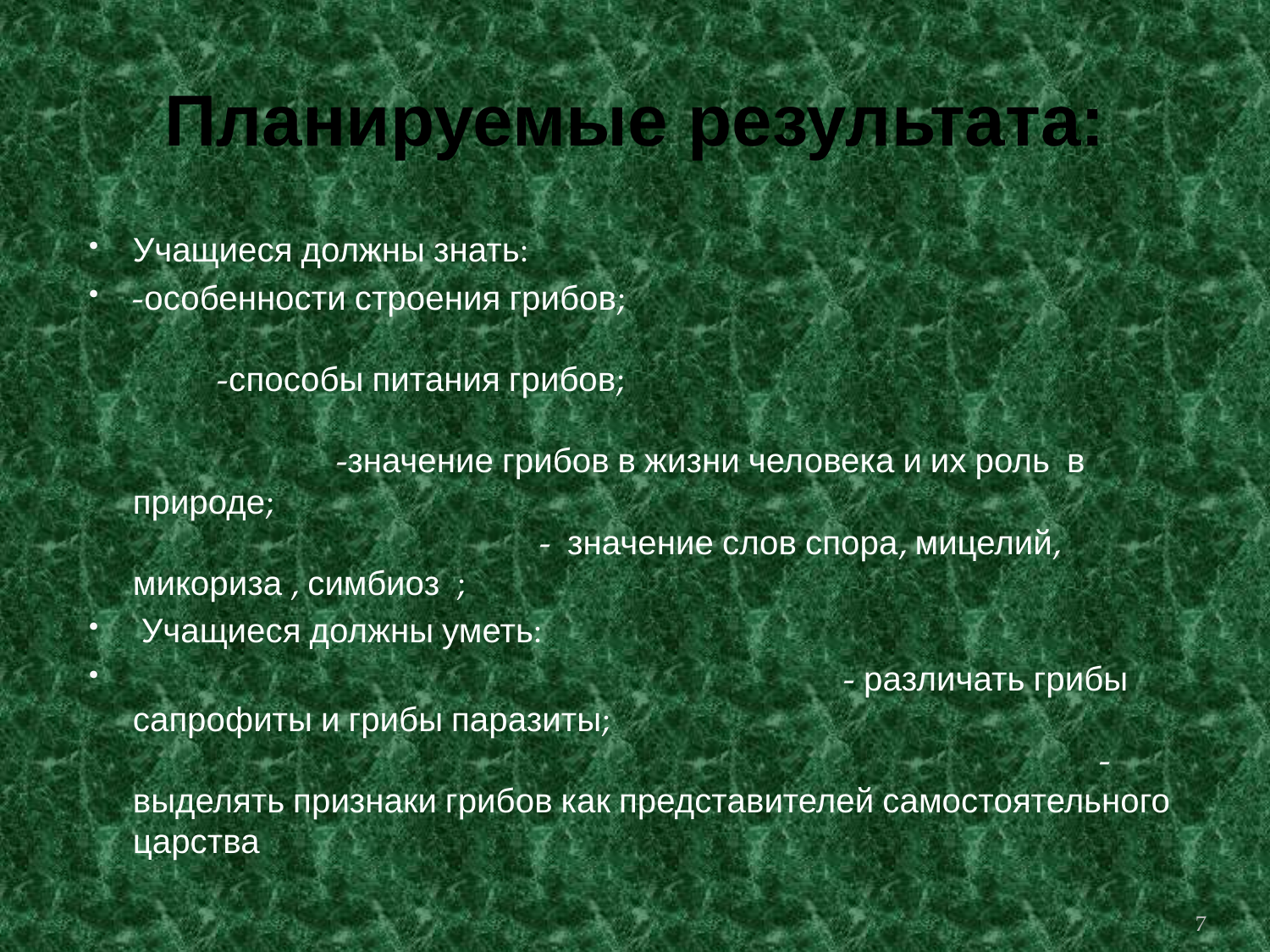

# Планируемые результата:
Учащиеся должны знать:
-особенности строения грибов;                                                                                                                                                                                                            -способы питания грибов;                                                                                                                                                                                                                          -значение грибов в жизни человека и их роль  в природе;                                                                                                                                                             -  значение слов спора, мицелий, микориза , симбиоз  ;
 Учащиеся должны уметь:
                                                                                    - различать грибы сапрофиты и грибы паразиты;                                                                                                                                                                                       - выделять признаки грибов как представителей самостоятельного царства
7